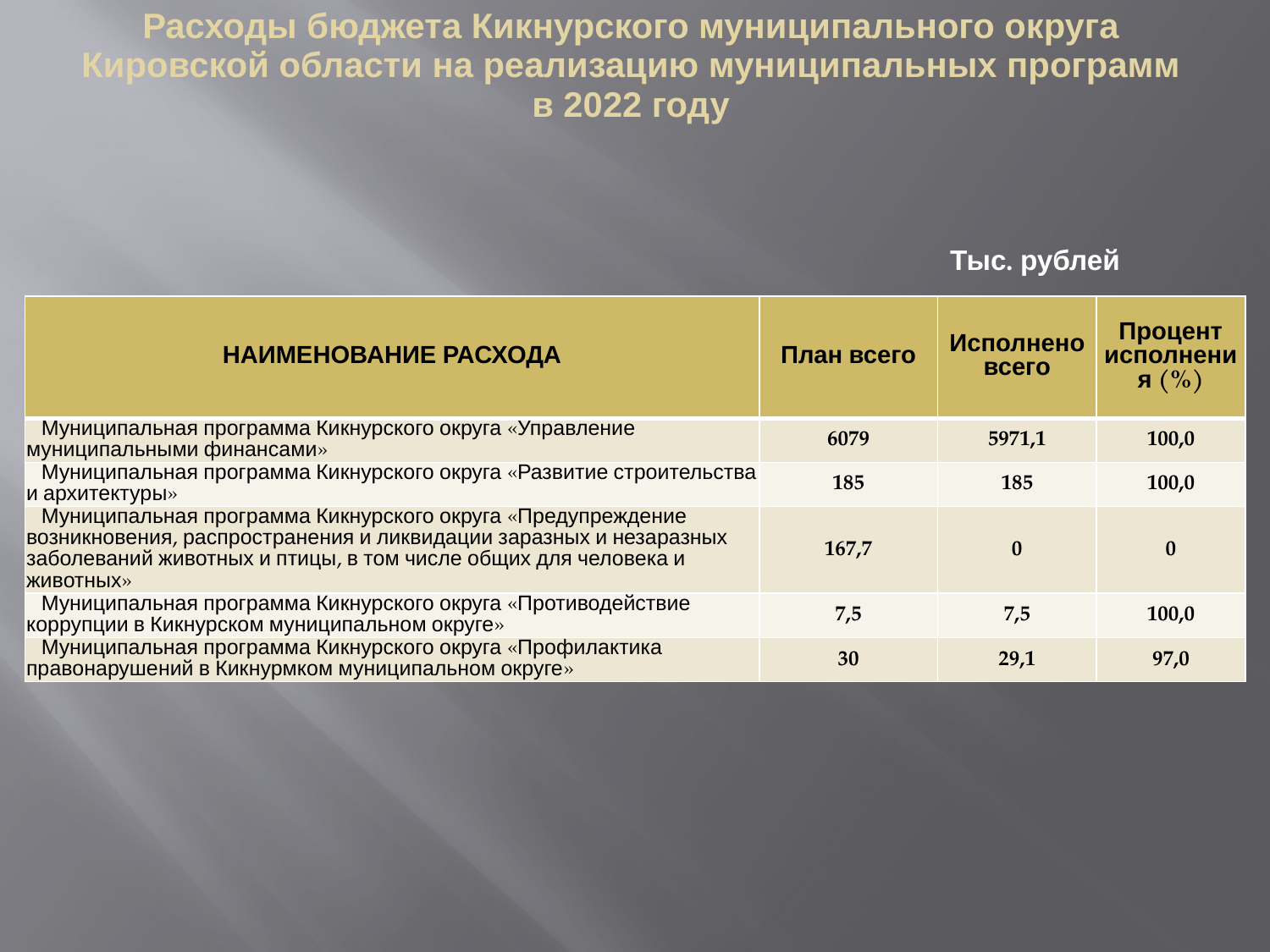

Расходы бюджета Кикнурского муниципального округа Кировской области на реализацию муниципальных программ в 2022 году

Тыс. рублей
| НАИМЕНОВАНИЕ РАСХОДА | План всего | Исполнено всего | Процент исполнения (%) |
| --- | --- | --- | --- |
| Муниципальная программа Кикнурского округа «Управление муниципальными финансами» | 6079 | 5971,1 | 100,0 |
| Муниципальная программа Кикнурского округа «Развитие строительства и архитектуры» | 185 | 185 | 100,0 |
| Муниципальная программа Кикнурского округа «Предупреждение возникновения, распространения и ликвидации заразных и незаразных заболеваний животных и птицы, в том числе общих для человека и животных» | 167,7 | 0 | 0 |
| Муниципальная программа Кикнурского округа «Противодействие коррупции в Кикнурском муниципальном округе» | 7,5 | 7,5 | 100,0 |
| Муниципальная программа Кикнурского округа «Профилактика правонарушений в Кикнурмком муниципальном округе» | 30 | 29,1 | 97,0 |